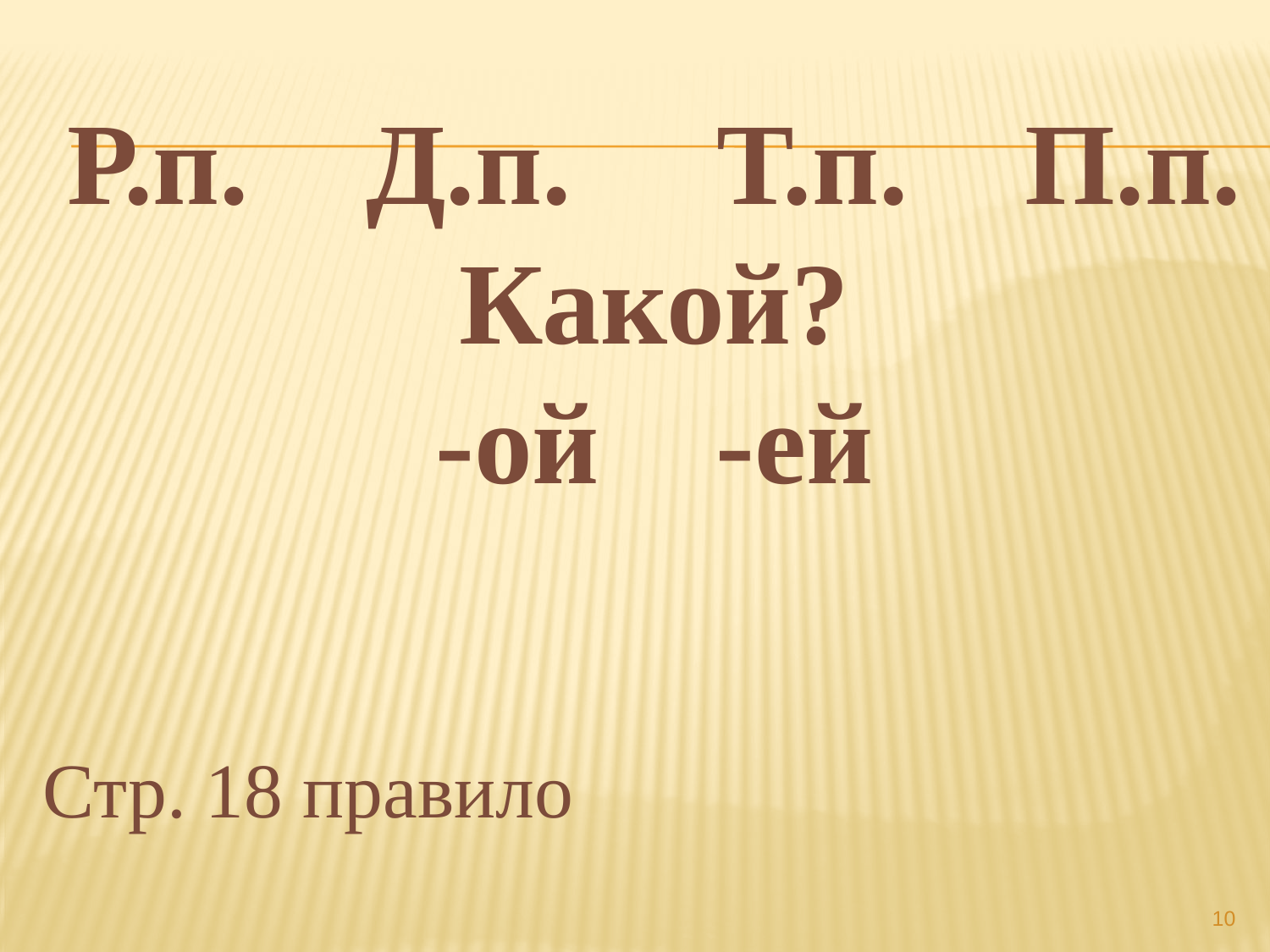

Р.п.    Д.п.     Т.п.    П.п.
Какой?
-ой    -ей
Стр. 18 правило
10